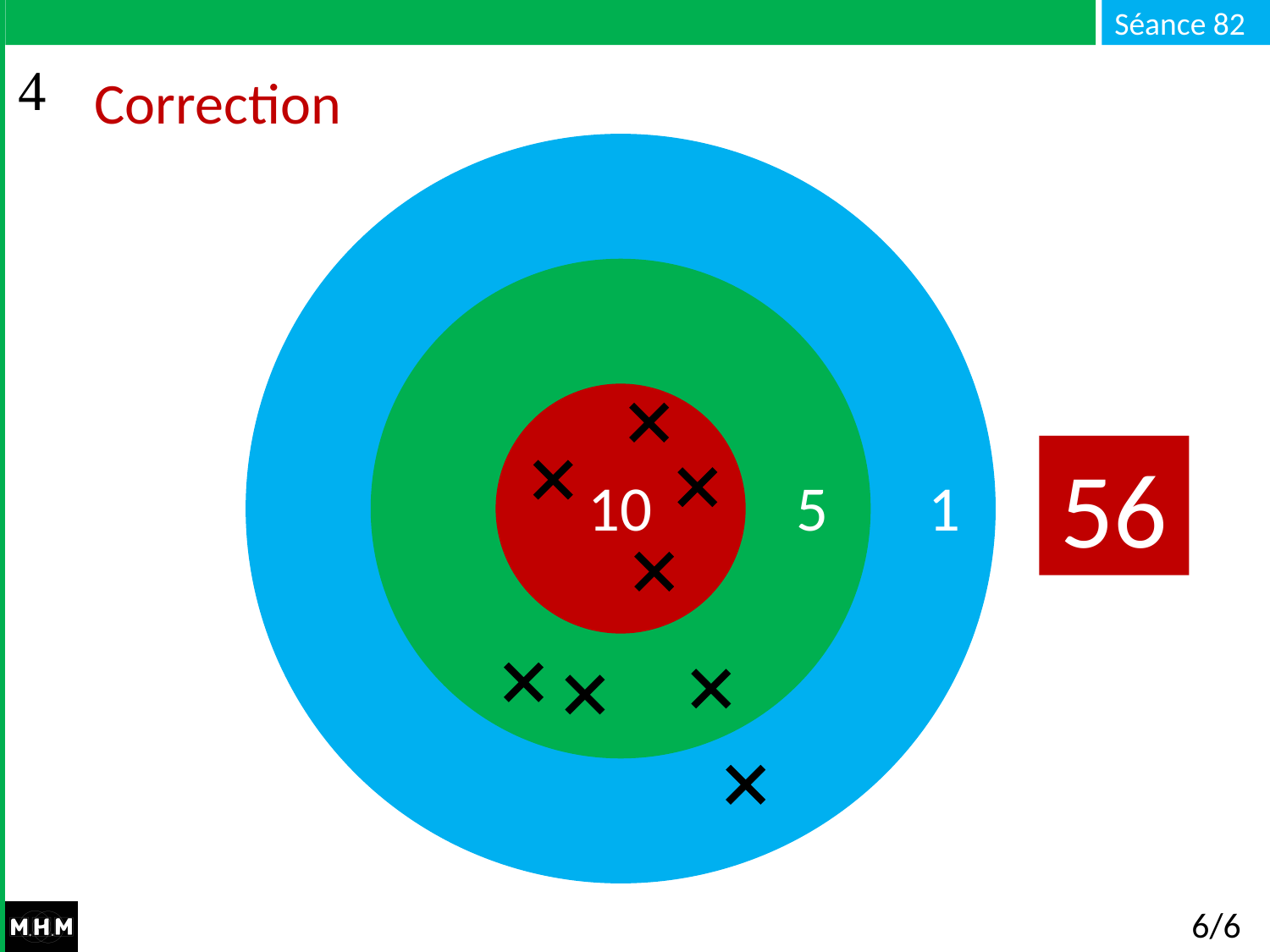

# Correction

56

10          5       1

6/6